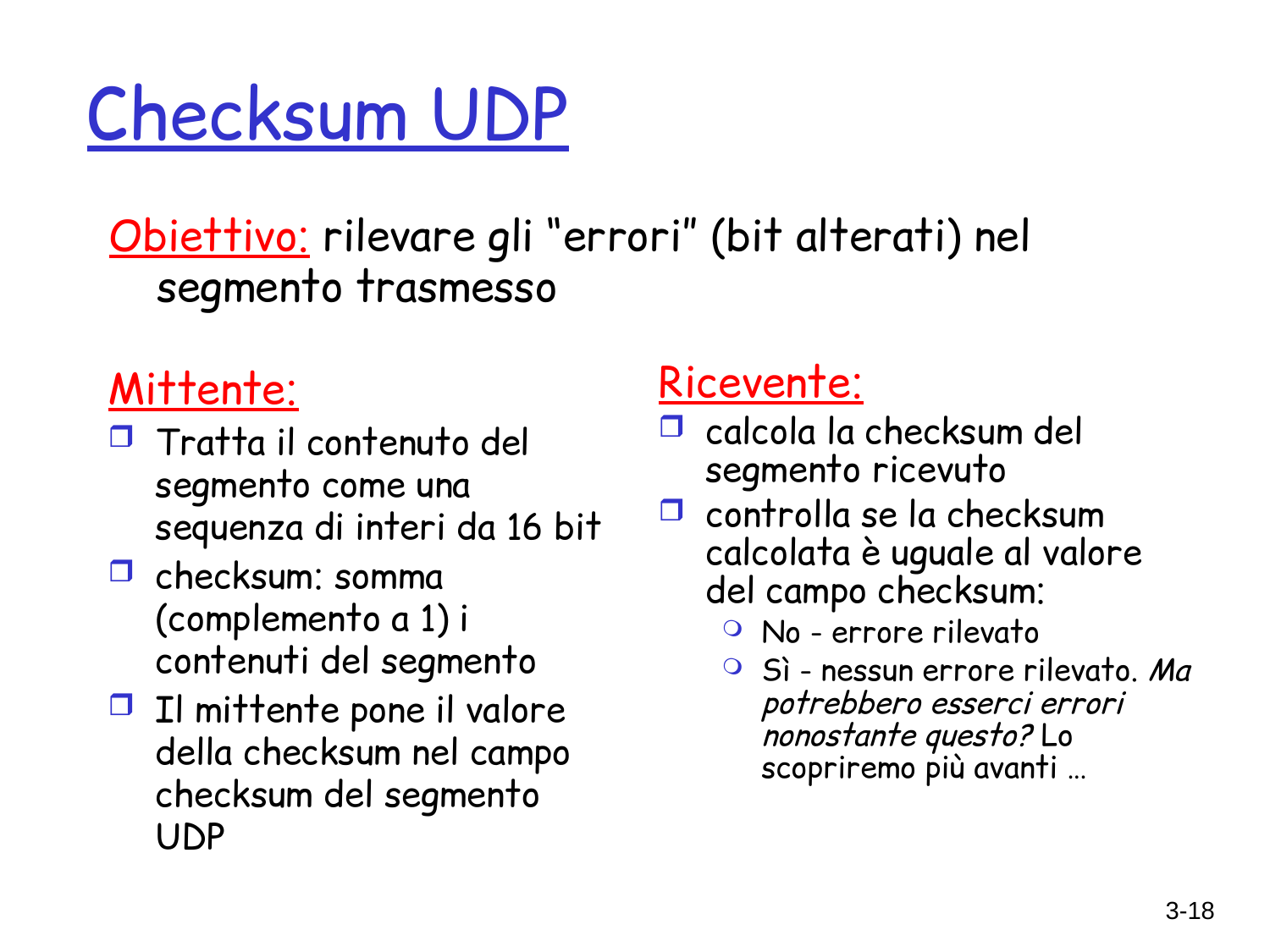

# Checksum UDP
Obiettivo: rilevare gli “errori” (bit alterati) nel segmento trasmesso

Ricevente:
calcola la checksum del segmento ricevuto
controlla se la checksum calcolata è uguale al valore del campo checksum:
No - errore rilevato
Sì - nessun errore rilevato. Ma potrebbero esserci errori nonostante questo? Lo scopriremo più avanti …
Mittente:
Tratta il contenuto del segmento come una sequenza di interi da 16 bit
checksum: somma (complemento a 1) i contenuti del segmento
Il mittente pone il valore della checksum nel campo checksum del segmento UDP
3-18